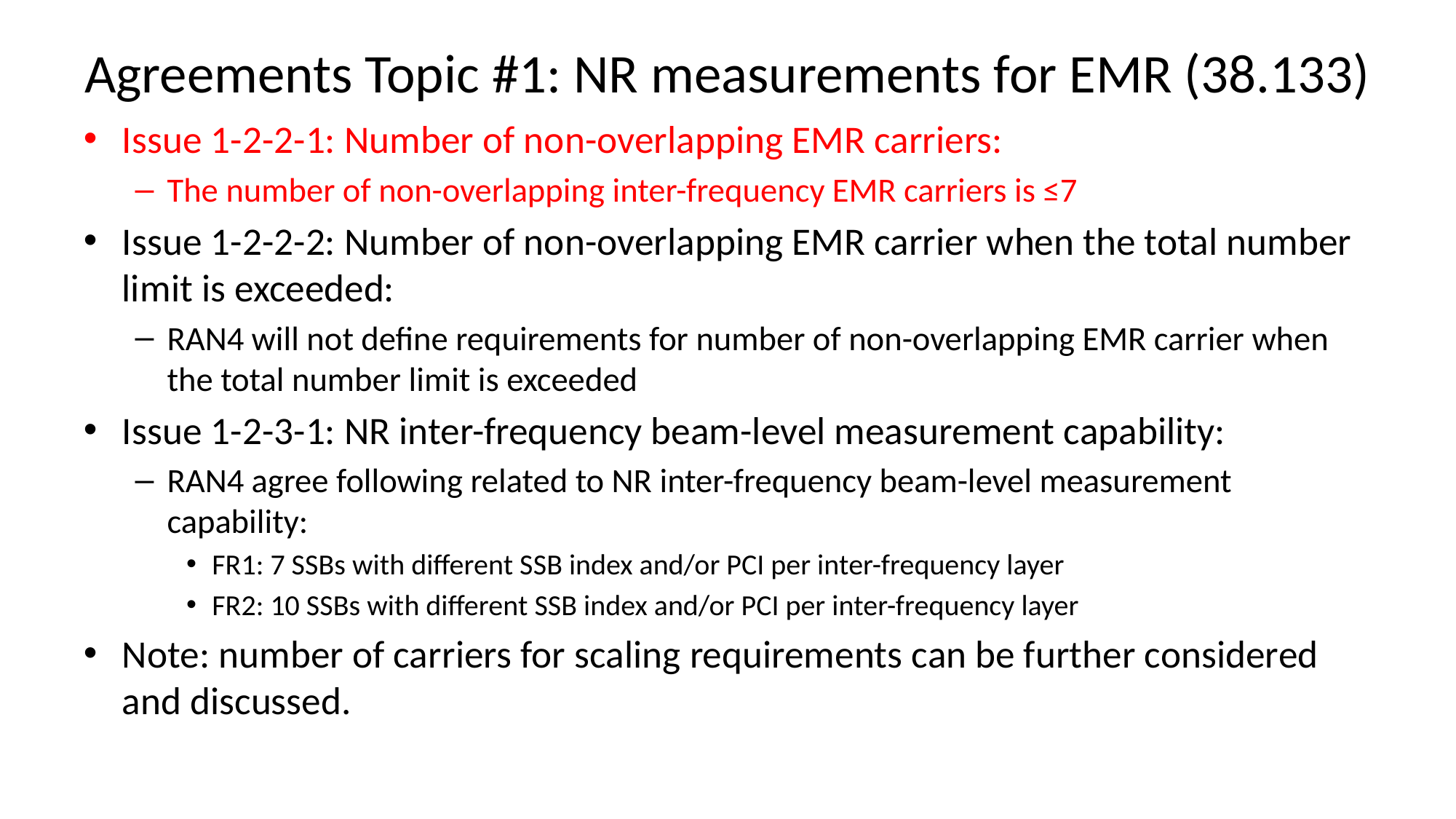

# Agreements Topic #1: NR measurements for EMR (38.133)
Issue 1-2-2-1: Number of non-overlapping EMR carriers:
The number of non-overlapping inter-frequency EMR carriers is ≤7
Issue 1-2-2-2: Number of non-overlapping EMR carrier when the total number limit is exceeded:
RAN4 will not define requirements for number of non-overlapping EMR carrier when the total number limit is exceeded
Issue 1-2-3-1: NR inter-frequency beam-level measurement capability:
RAN4 agree following related to NR inter-frequency beam-level measurement capability:
FR1: 7 SSBs with different SSB index and/or PCI per inter-frequency layer
FR2: 10 SSBs with different SSB index and/or PCI per inter-frequency layer
Note: number of carriers for scaling requirements can be further considered and discussed.